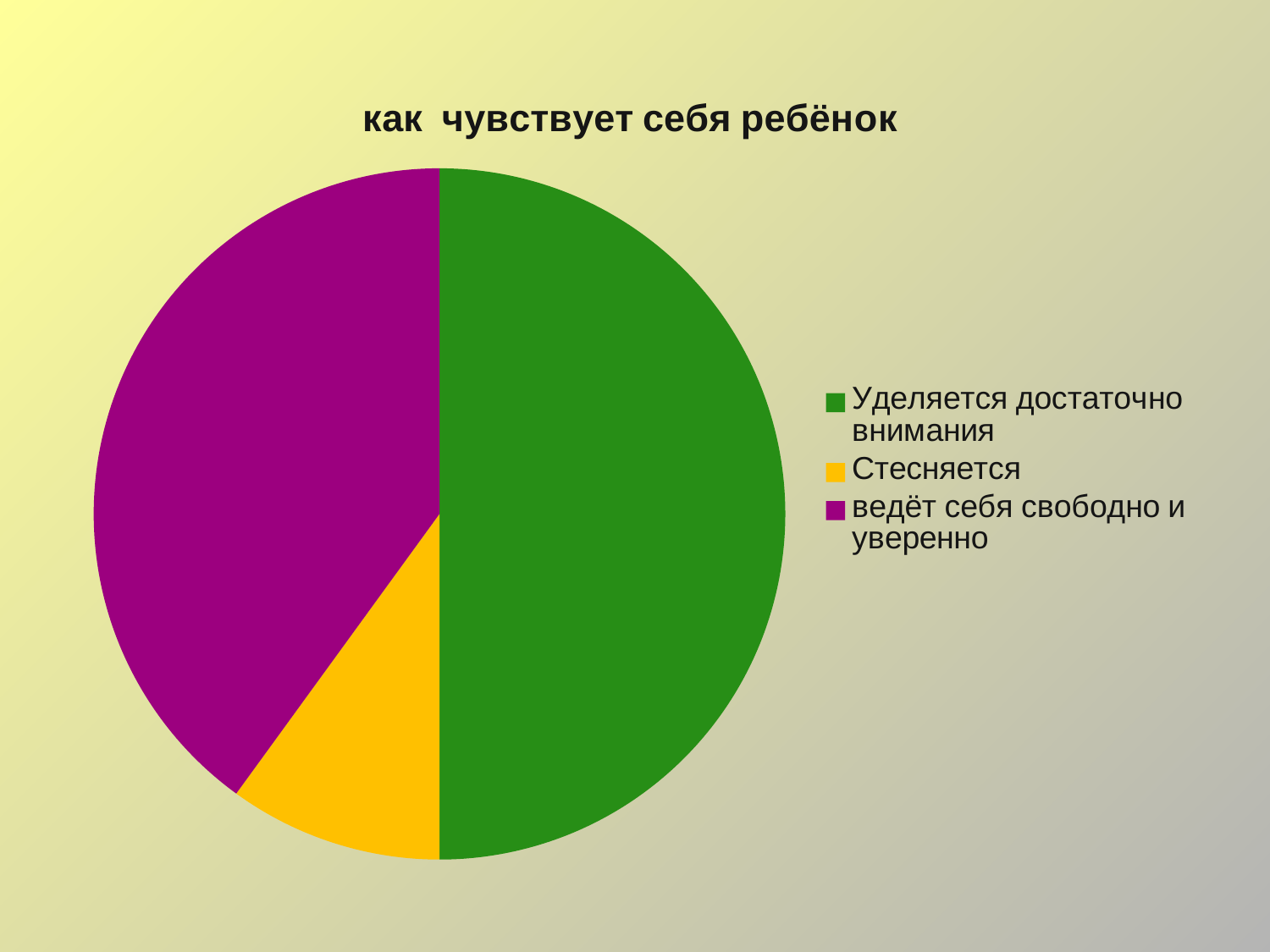

### Chart: как  чувствует себя ребёнок

| Category | как  чувствуект себя ребёнок  |
|---|---|
| Уделяется достаточно внимания | 50.0 |
| Стесняется | 10.0 |
| ведёт себя свободно и уверенно | 40.0 |